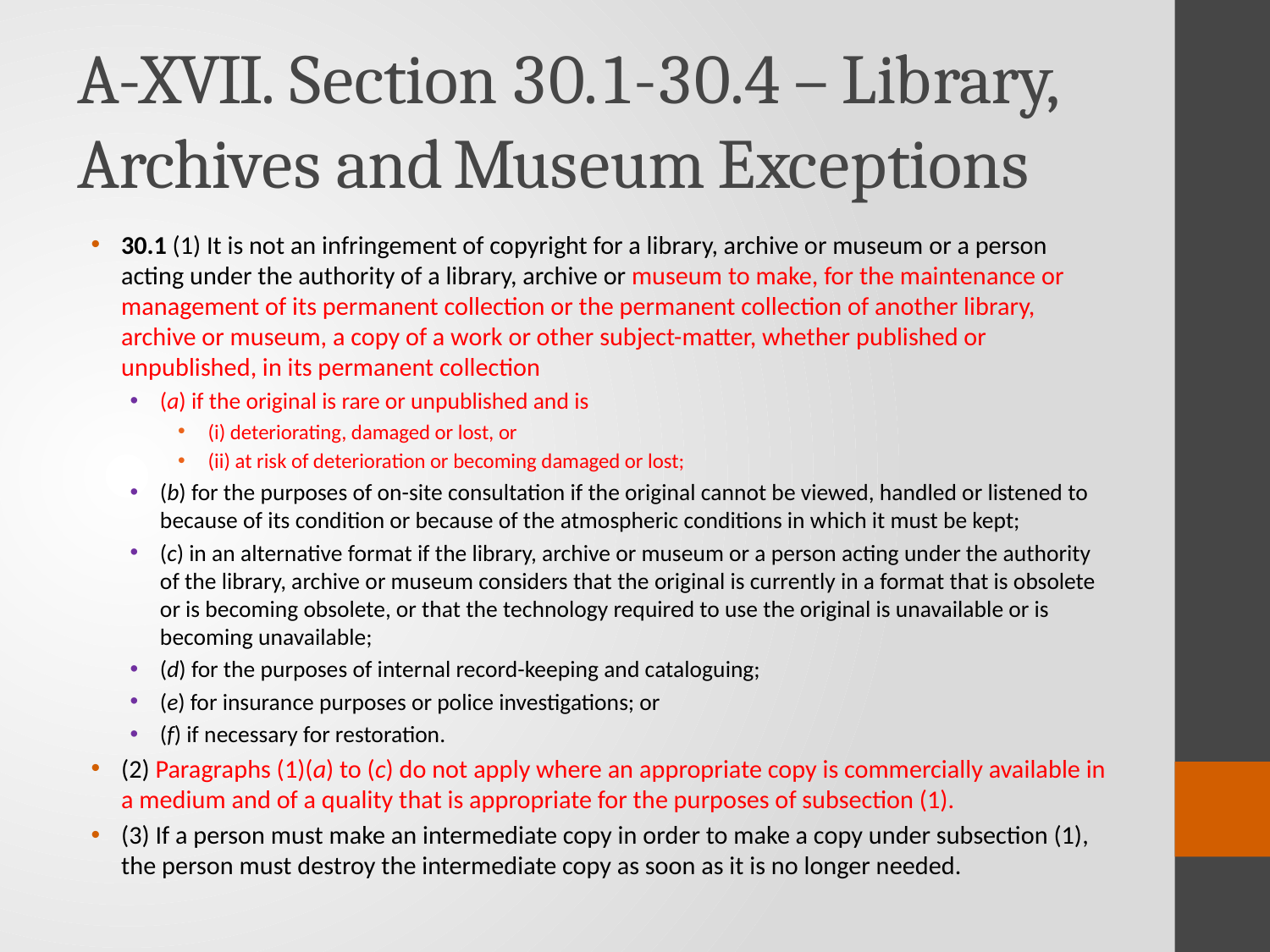

# A-XVII. Section 30.1-30.4 – Library, Archives and Museum Exceptions
30.1 (1) It is not an infringement of copyright for a library, archive or museum or a person acting under the authority of a library, archive or museum to make, for the maintenance or management of its permanent collection or the permanent collection of another library, archive or museum, a copy of a work or other subject-matter, whether published or unpublished, in its permanent collection
(a) if the original is rare or unpublished and is
(i) deteriorating, damaged or lost, or
(ii) at risk of deterioration or becoming damaged or lost;
(b) for the purposes of on-site consultation if the original cannot be viewed, handled or listened to because of its condition or because of the atmospheric conditions in which it must be kept;
(c) in an alternative format if the library, archive or museum or a person acting under the authority of the library, archive or museum considers that the original is currently in a format that is obsolete or is becoming obsolete, or that the technology required to use the original is unavailable or is becoming unavailable;
(d) for the purposes of internal record-keeping and cataloguing;
(e) for insurance purposes or police investigations; or
(f) if necessary for restoration.
(2) Paragraphs (1)(a) to (c) do not apply where an appropriate copy is commercially available in a medium and of a quality that is appropriate for the purposes of subsection (1).
(3) If a person must make an intermediate copy in order to make a copy under subsection (1), the person must destroy the intermediate copy as soon as it is no longer needed.